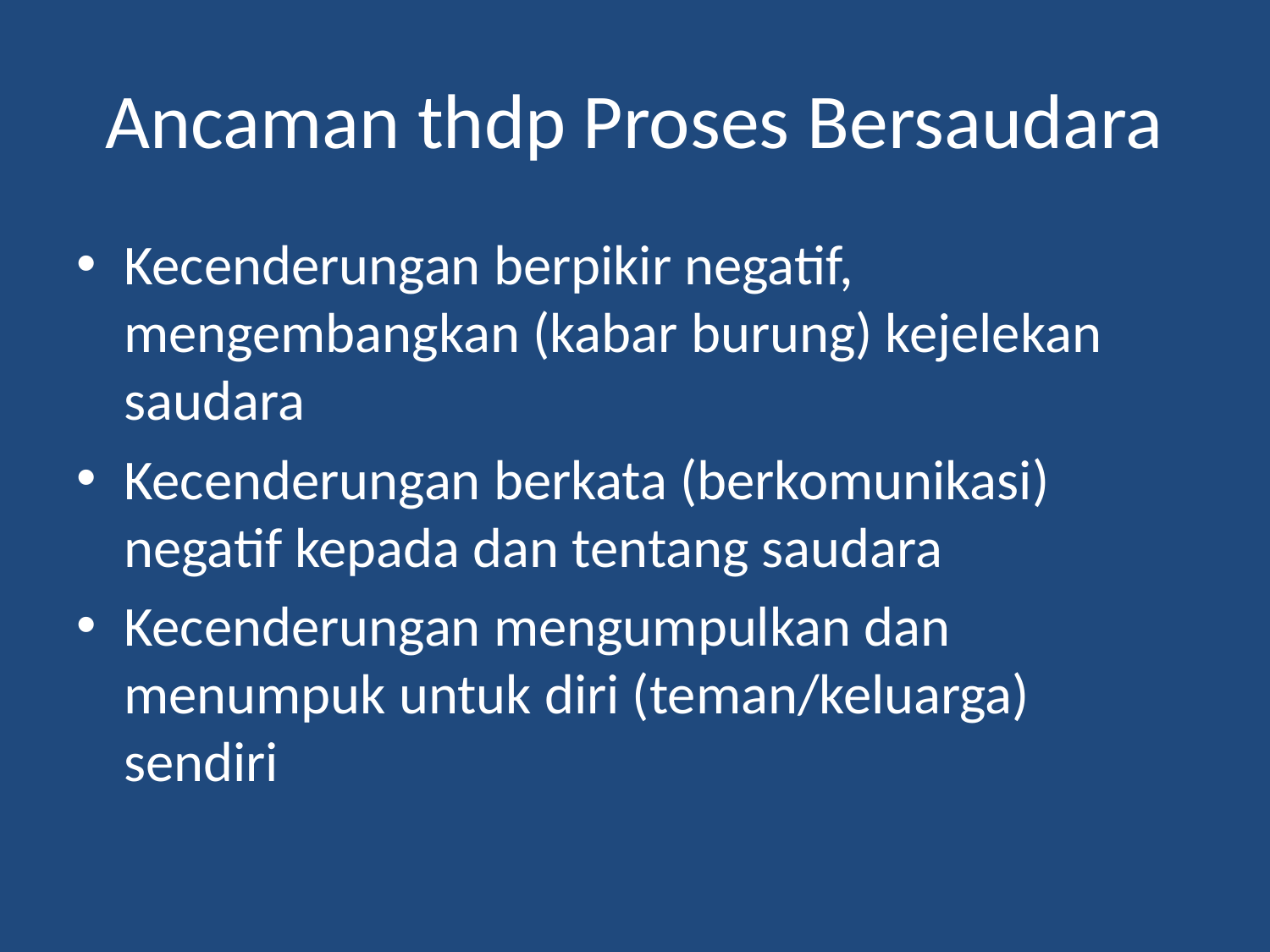

# Ancaman thdp Proses Bersaudara
Kecenderungan berpikir negatif, mengembangkan (kabar burung) kejelekan saudara
Kecenderungan berkata (berkomunikasi) negatif kepada dan tentang saudara
Kecenderungan mengumpulkan dan menumpuk untuk diri (teman/keluarga) sendiri